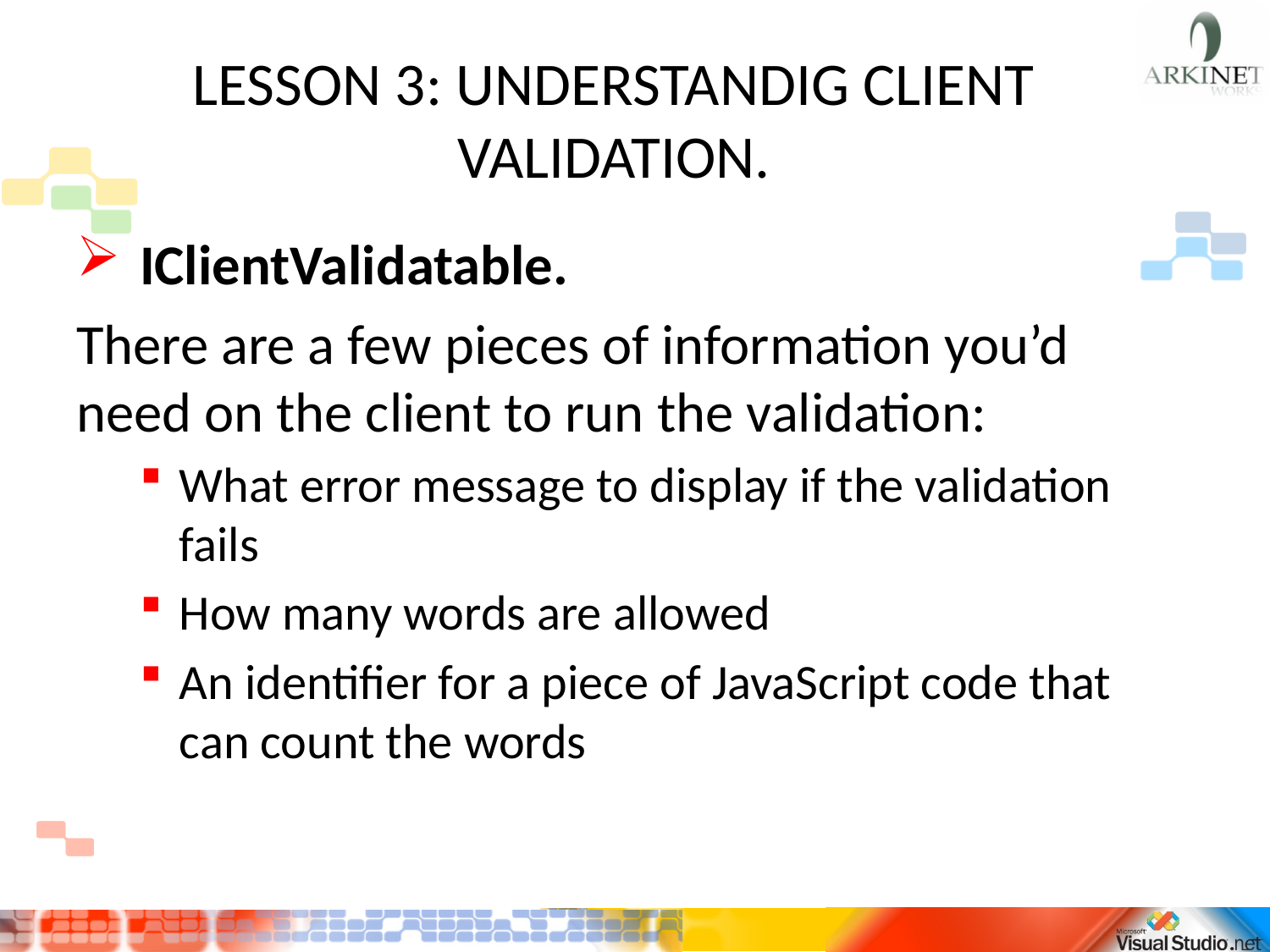

# LESSON 3: UNDERSTANDIG CLIENT VALIDATION.
IClientValidatable.
There are a few pieces of information you’d need on the client to run the validation:
What error message to display if the validation fails
How many words are allowed
An identifier for a piece of JavaScript code that can count the words